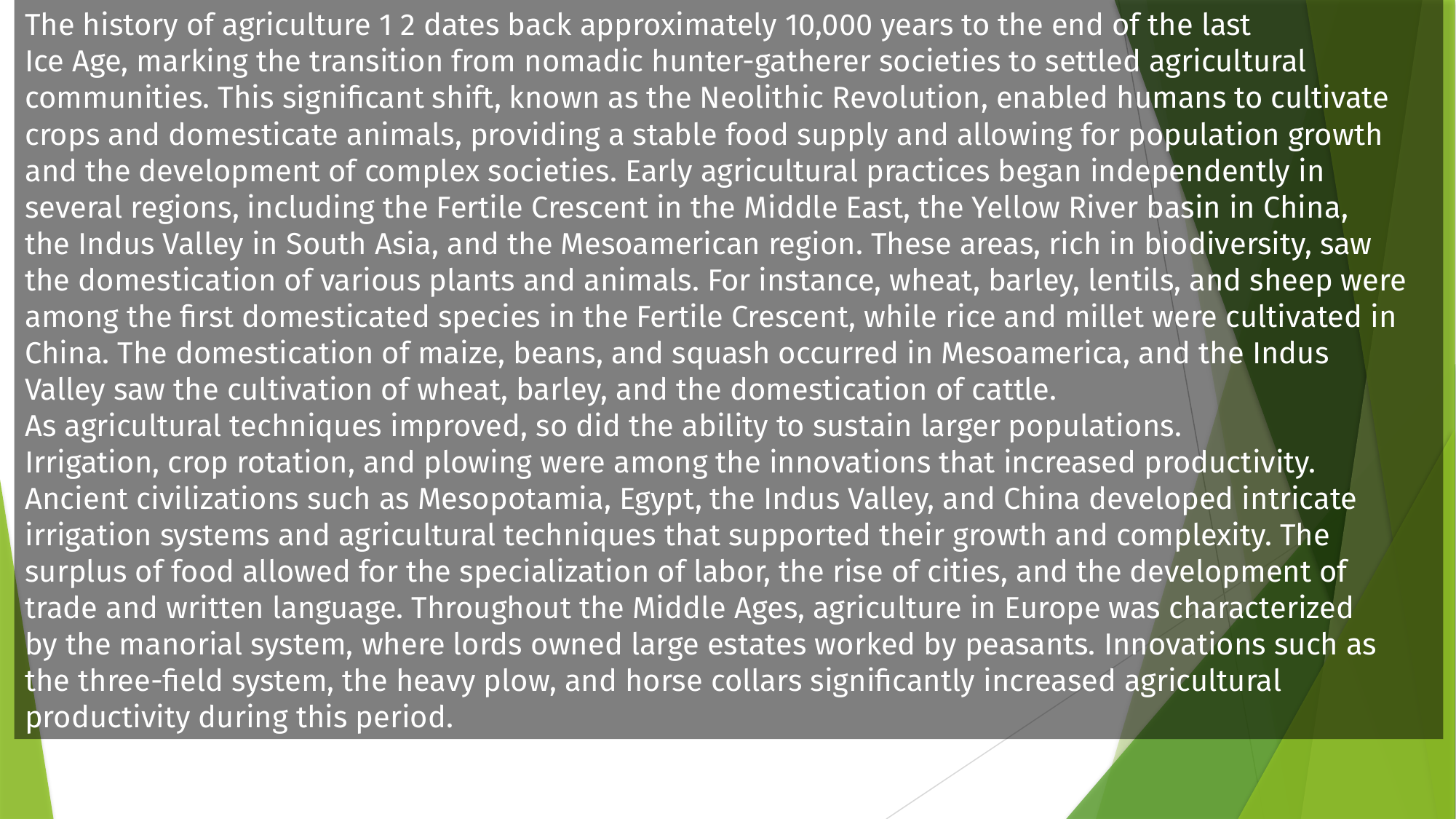

The history of agriculture 1 2 dates back approximately 10,000 years to the end of the last
Ice Age, marking the transition from nomadic hunter-gatherer societies to settled agricultural
communities. This significant shift, known as the Neolithic Revolution, enabled humans to cultivate
crops and domesticate animals, providing a stable food supply and allowing for population growth
and the development of complex societies. Early agricultural practices began independently in
several regions, including the Fertile Crescent in the Middle East, the Yellow River basin in China,
the Indus Valley in South Asia, and the Mesoamerican region. These areas, rich in biodiversity, saw
the domestication of various plants and animals. For instance, wheat, barley, lentils, and sheep were
among the first domesticated species in the Fertile Crescent, while rice and millet were cultivated in
China. The domestication of maize, beans, and squash occurred in Mesoamerica, and the Indus
Valley saw the cultivation of wheat, barley, and the domestication of cattle.
As agricultural techniques improved, so did the ability to sustain larger populations.
Irrigation, crop rotation, and plowing were among the innovations that increased productivity.
Ancient civilizations such as Mesopotamia, Egypt, the Indus Valley, and China developed intricate
irrigation systems and agricultural techniques that supported their growth and complexity. The
surplus of food allowed for the specialization of labor, the rise of cities, and the development of
trade and written language. Throughout the Middle Ages, agriculture in Europe was characterized
by the manorial system, where lords owned large estates worked by peasants. Innovations such as
the three-field system, the heavy plow, and horse collars significantly increased agricultural
productivity during this period.